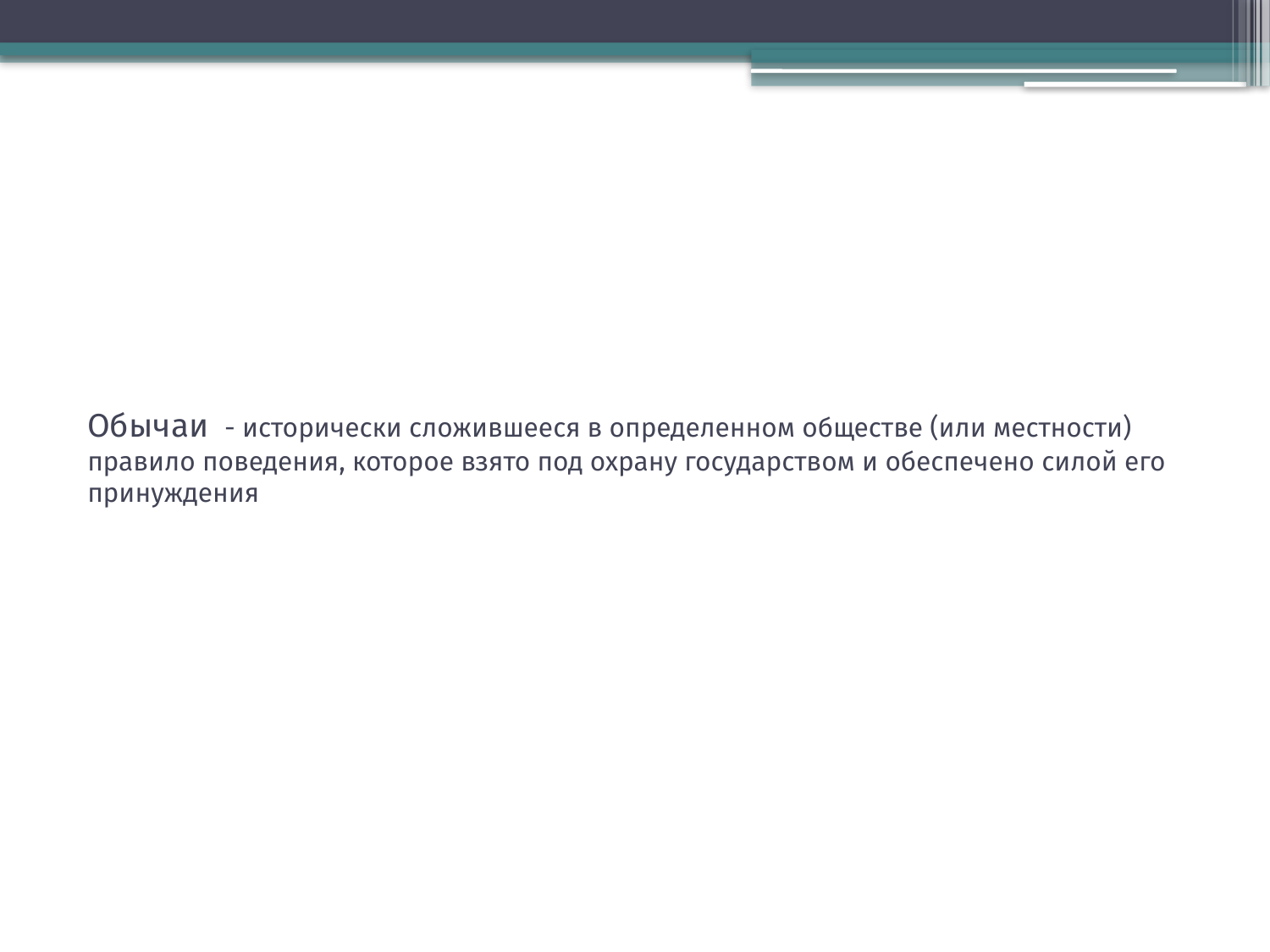

# Обычаи  - исторически сложившееся в определенном обществе (или местности) правило поведения, которое взято под охрану государством и обеспечено силой его принуждения